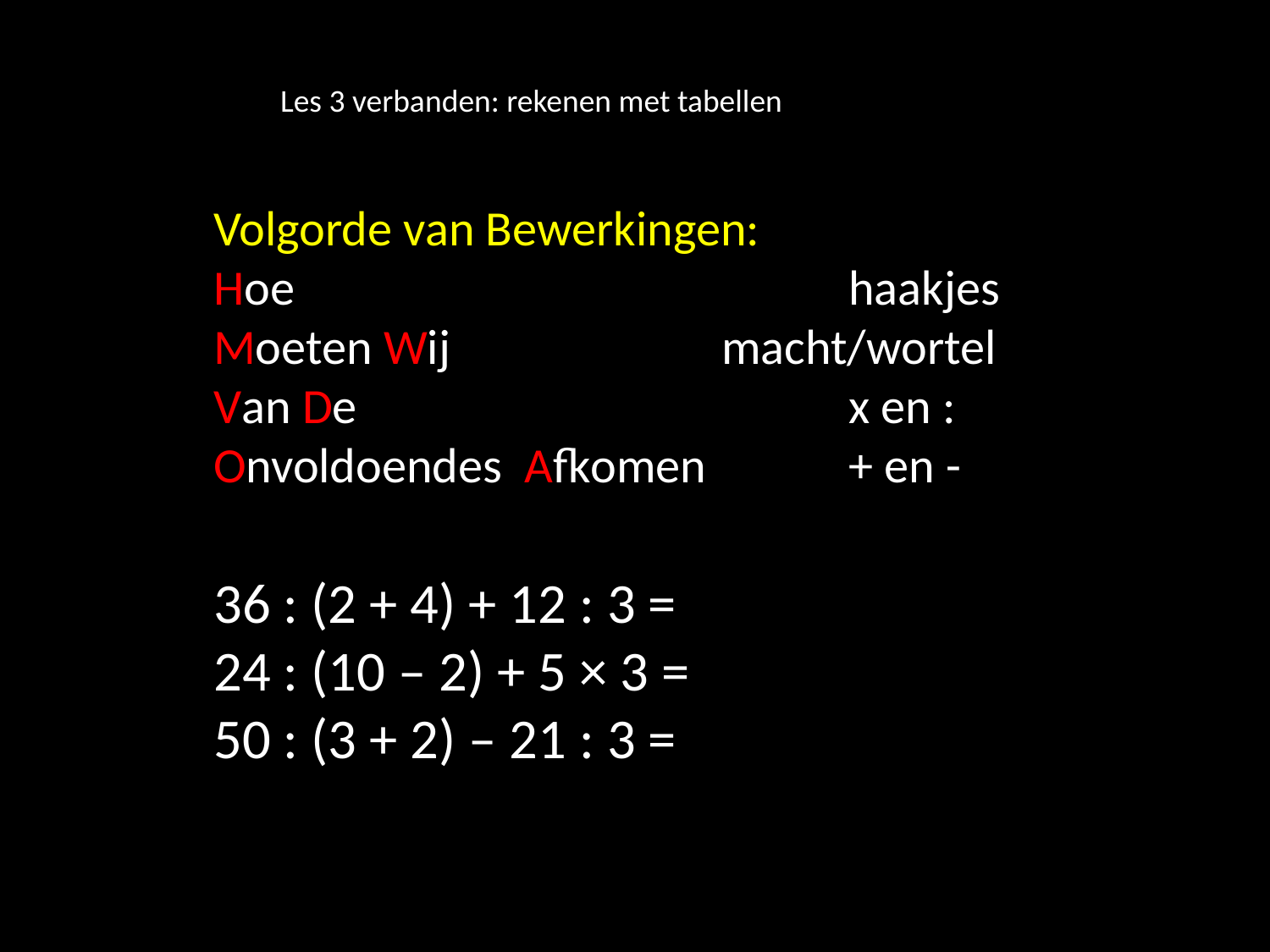

Les 3 verbanden: rekenen met tabellen
Volgorde van Bewerkingen:
Hoe 					haakjes
Moeten Wij 			macht/wortel
Van De 				x en :
Onvoldoendes  Afkomen 		+ en -
36 : (2 + 4) + 12 : 3 =
24 : (10 – 2) + 5 × 3 =
50 : (3 + 2) – 21 : 3 =